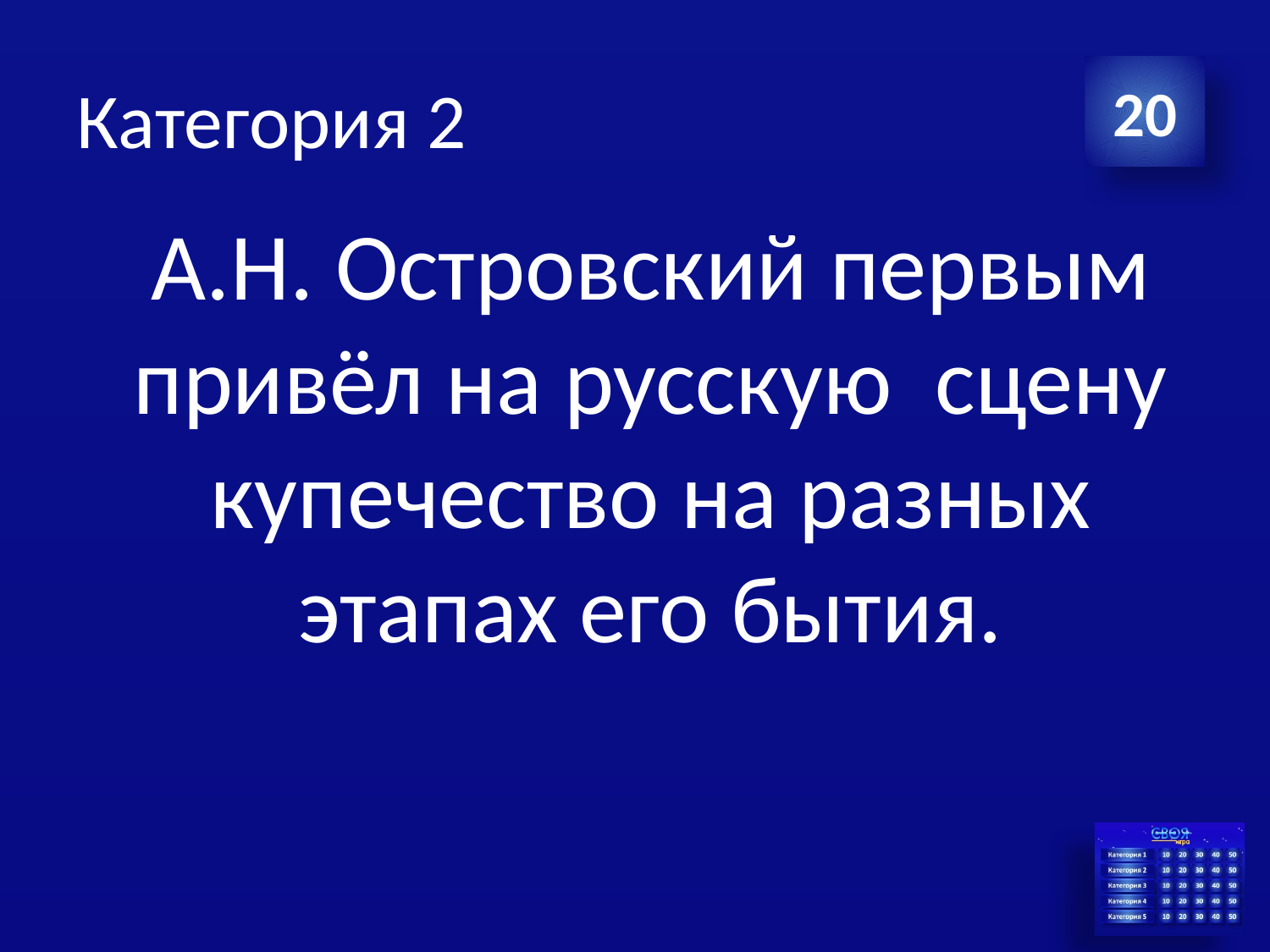

# Категория 2
20
А.Н. Островский первым привёл на русскую  сцену купечество на разных этапах его бытия.